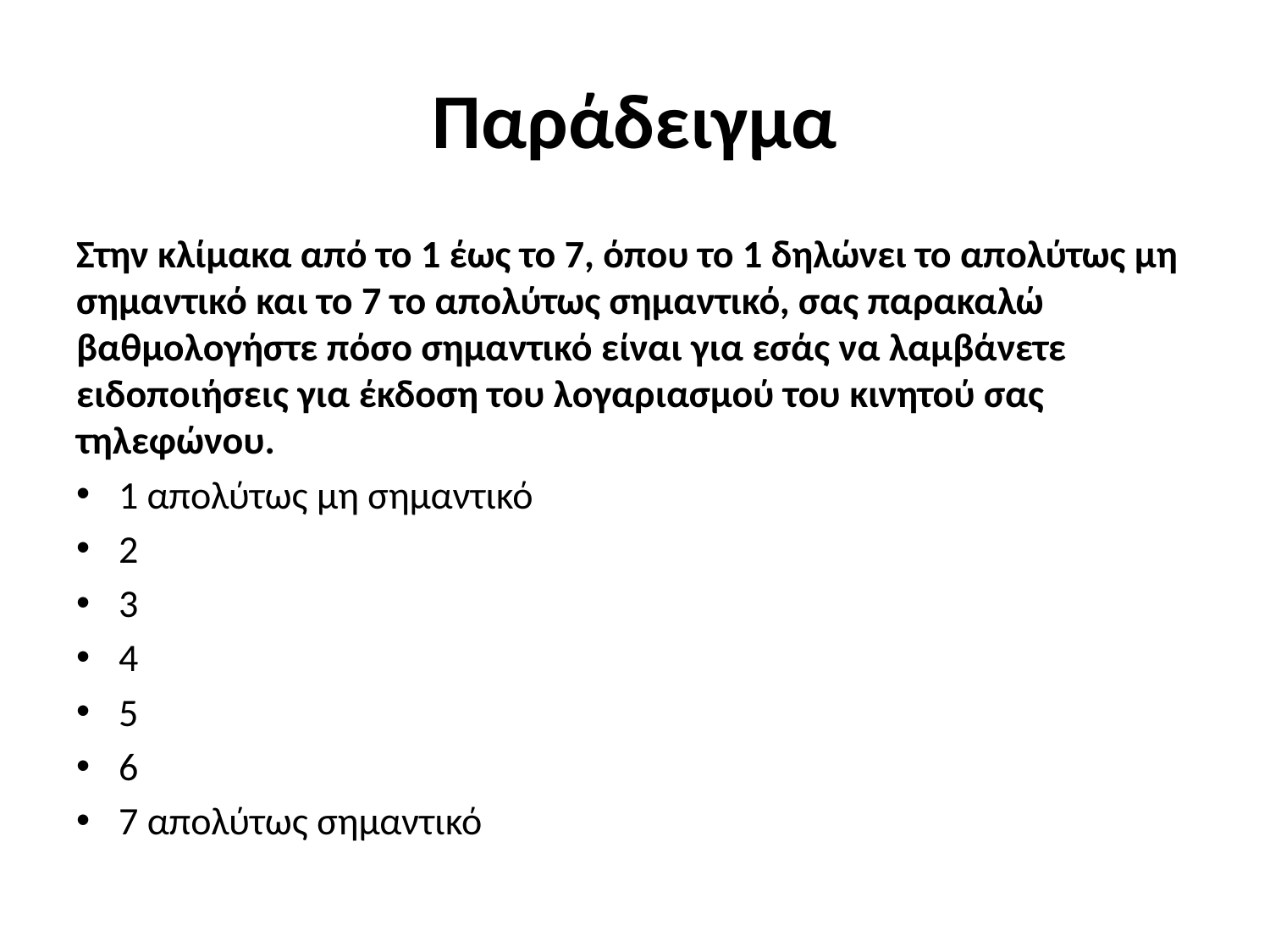

# Παράδειγμα
Στην κλίμακα από το 1 έως το 7, όπου το 1 δηλώνει το απολύτως μη σημαντικό και το 7 το απολύτως σημαντικό, σας παρακαλώ βαθμολογήστε πόσο σημαντικό είναι για εσάς να λαμβάνετε ειδοποιήσεις για έκδοση του λογαριασμού του κινητού σας τηλεφώνου.
1 απολύτως μη σημαντικό
2
3
4
5
6
7 απολύτως σημαντικό